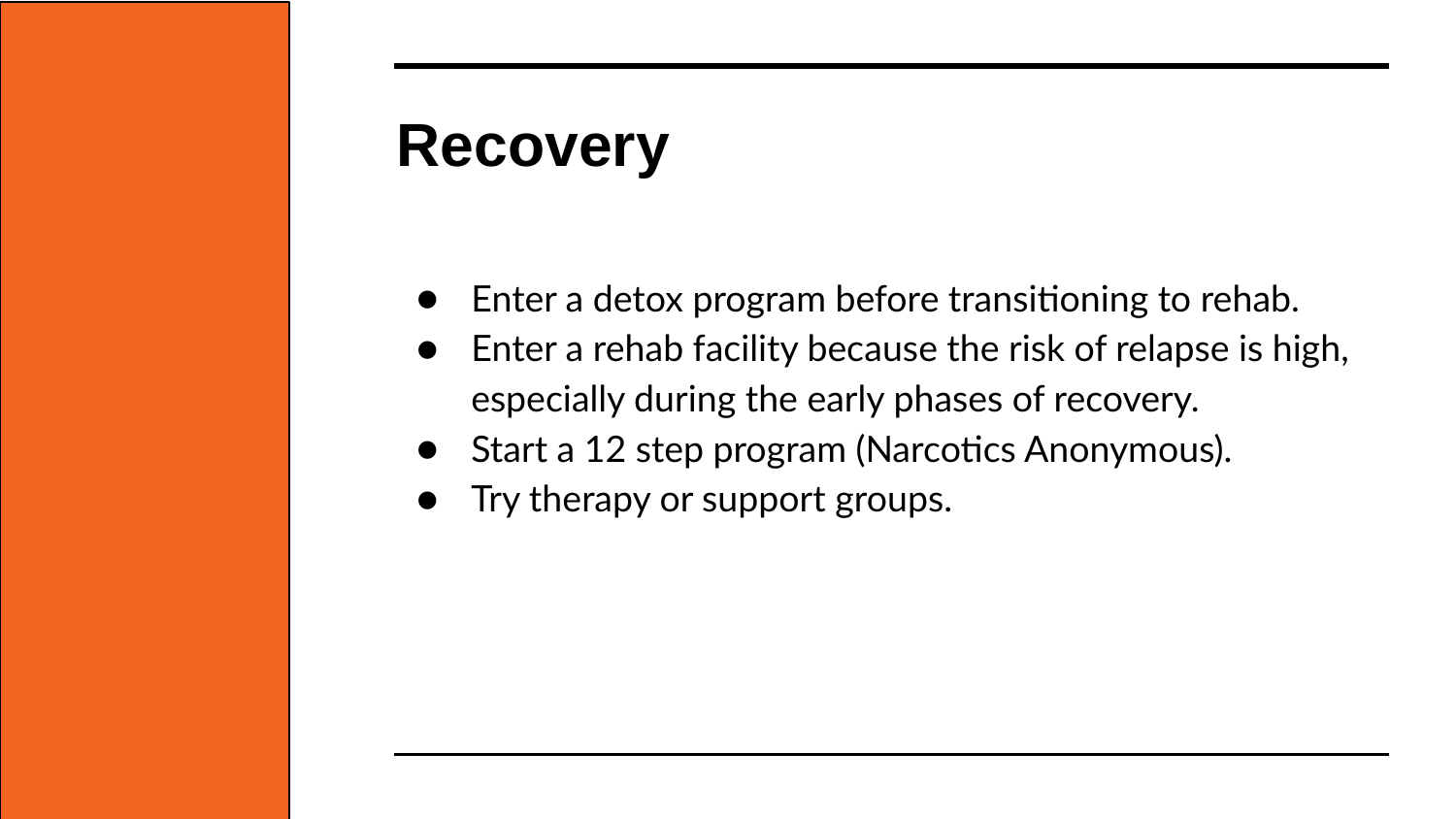

# Recovery
Enter a detox program before transitioning to rehab.
Enter a rehab facility because the risk of relapse is high, especially during the early phases of recovery.
Start a 12 step program (Narcotics Anonymous).
Try therapy or support groups.